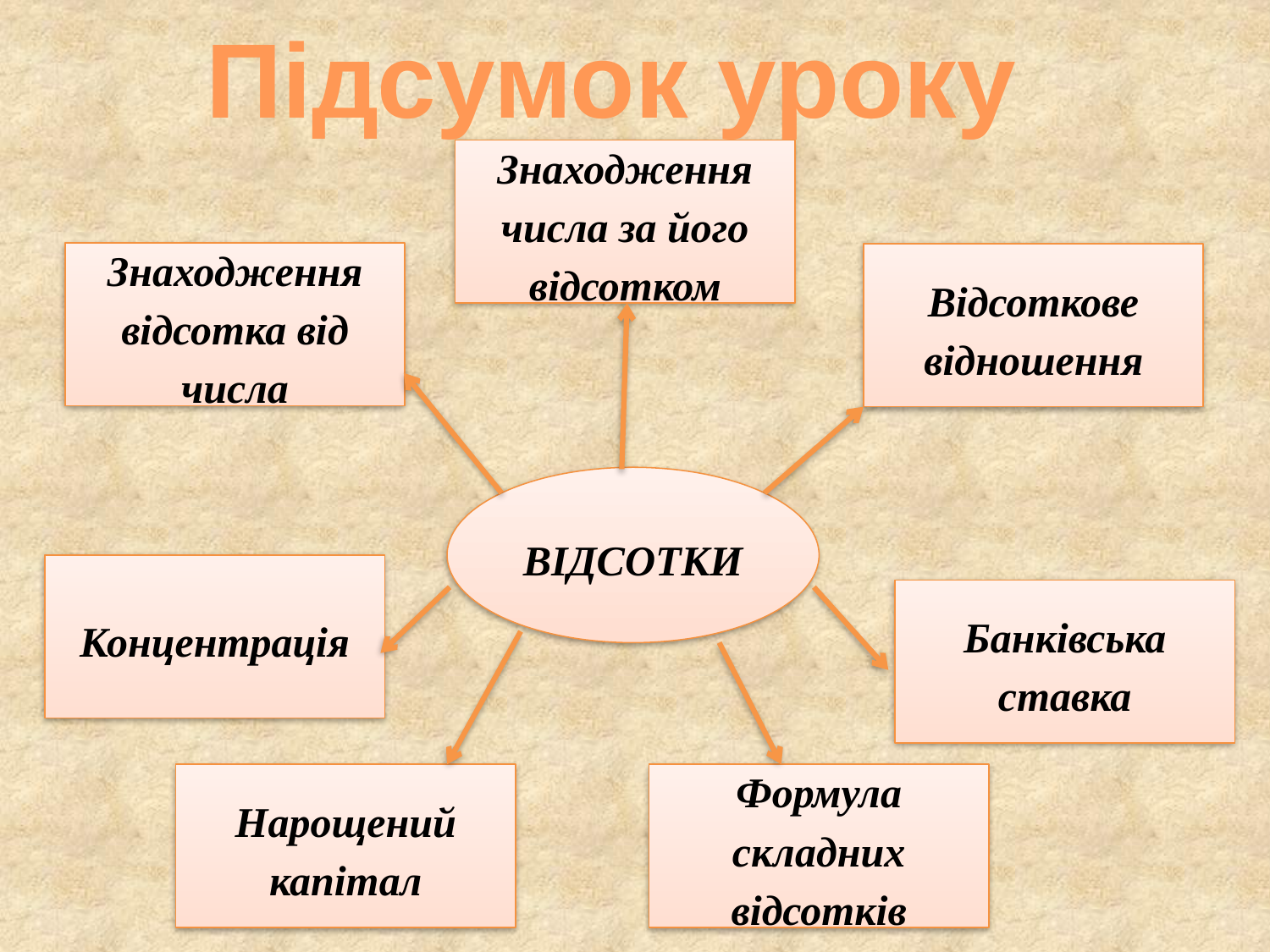

Підсумок уроку
Знаходження числа за його відсотком
Знаходження відсотка від числа
Відсоткове відношення
ВІДСОТКИ
Концентрація
Банківська ставка
Нарощений капітал
Формула складних відсотків